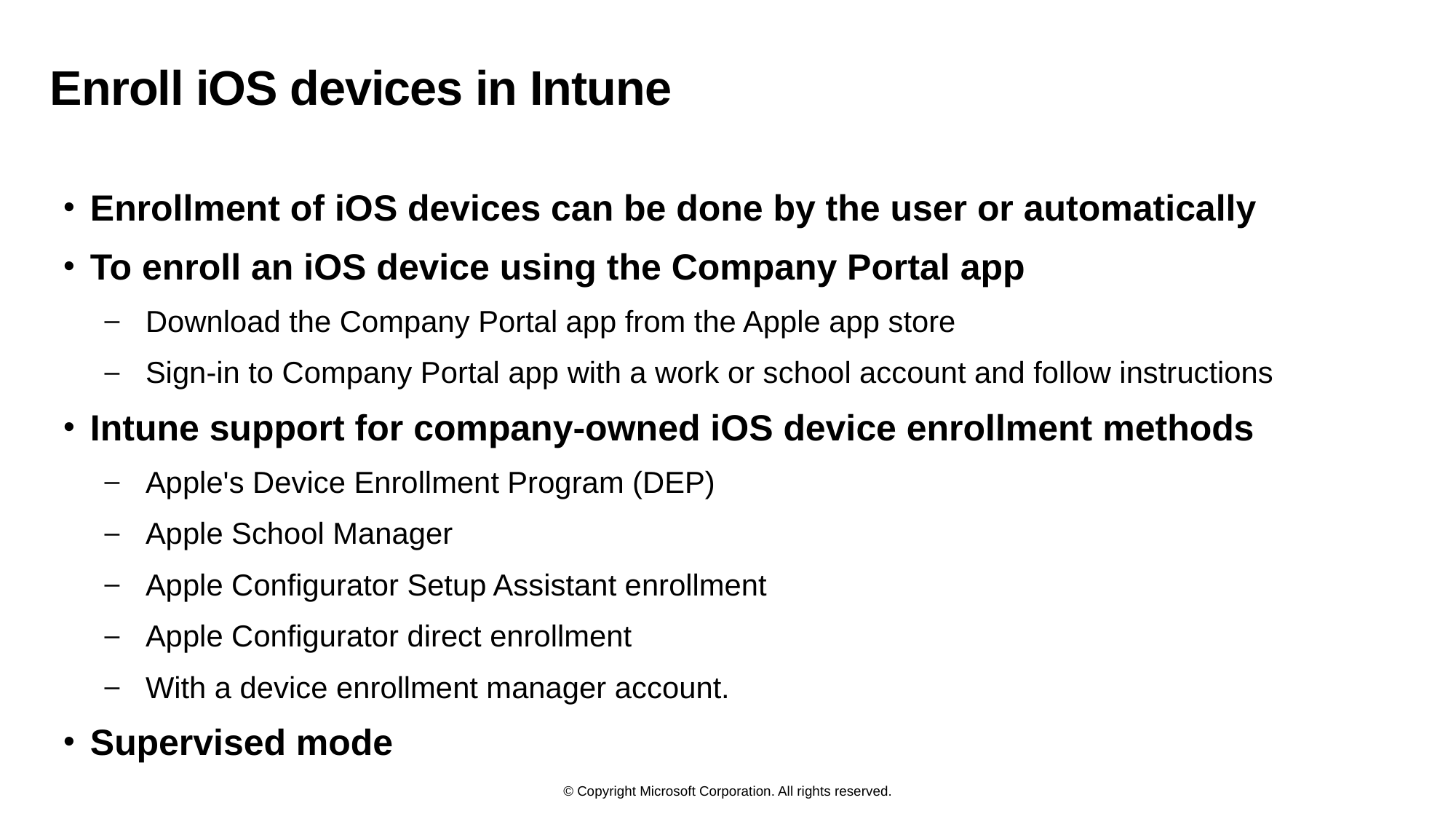

# Enroll iOS devices in Intune
Enrollment of iOS devices can be done by the user or automatically
To enroll an iOS device using the Company Portal app
Download the Company Portal app from the Apple app store
Sign-in to Company Portal app with a work or school account and follow instructions
Intune support for company-owned iOS device enrollment methods
Apple's Device Enrollment Program (DEP)
Apple School Manager
Apple Configurator Setup Assistant enrollment
Apple Configurator direct enrollment
With a device enrollment manager account.
Supervised mode